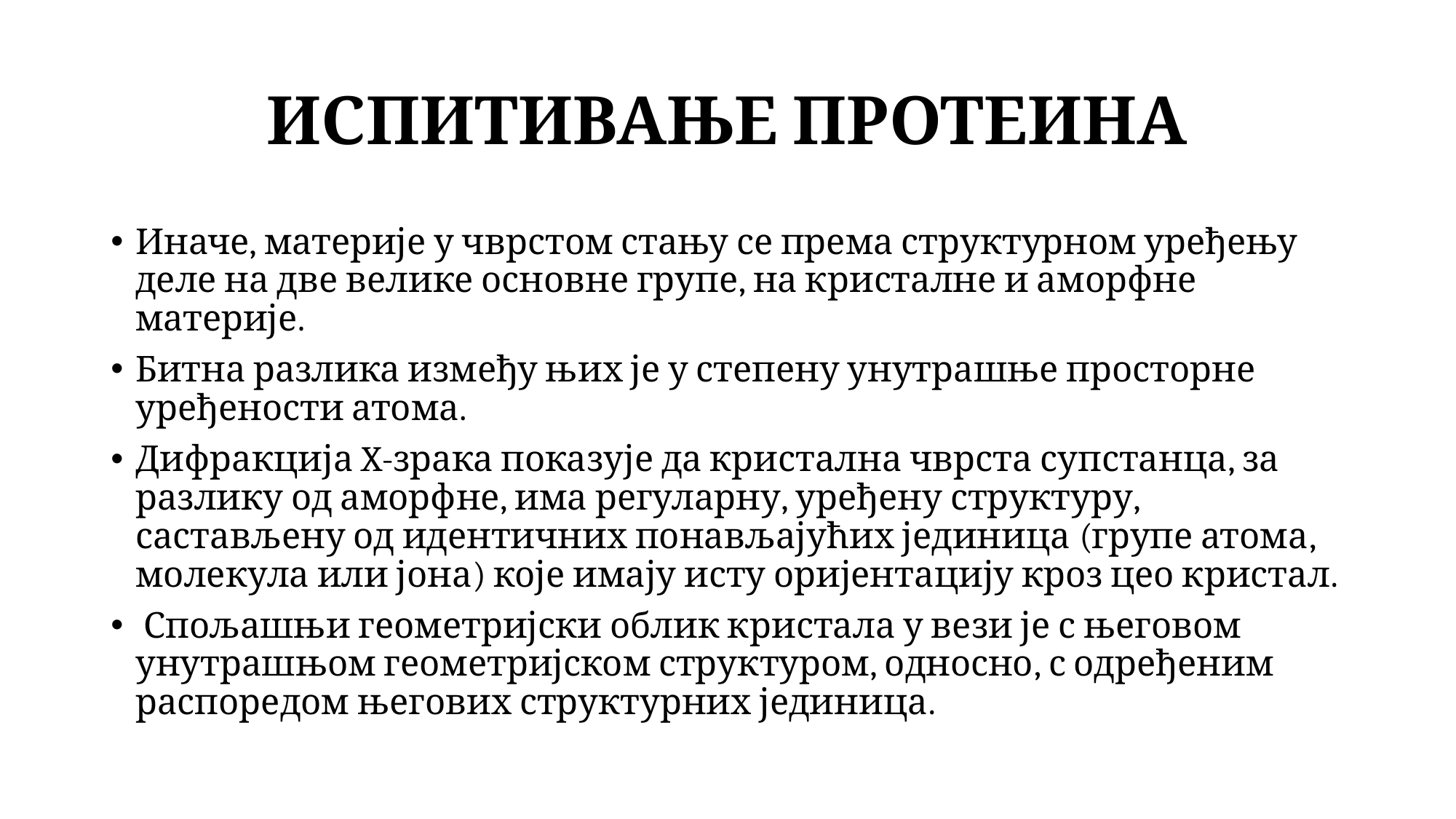

# ИСПИТИВАЊЕ ПРОТЕИНА
Иначе, материје у чврстом стању се према структурном уређењу деле на две велике основне групе, на кристалне и аморфне материје.
Битна разлика између њих је у степену унутрашње просторне уређености атома.
Дифракција X-зрака показује да кристална чврста супстанца, за разлику од аморфне, има регуларну, уређену структуру, састављену од идентичних понављајућих јединица (групе атома, молекула или јона) које имају исту оријентацију кроз цео кристал.
 Спољашњи геометријски облик кристала у вези је с његовом унутрашњом геометријском структуром, односно, с одређеним распоредом његових структурних јединица.